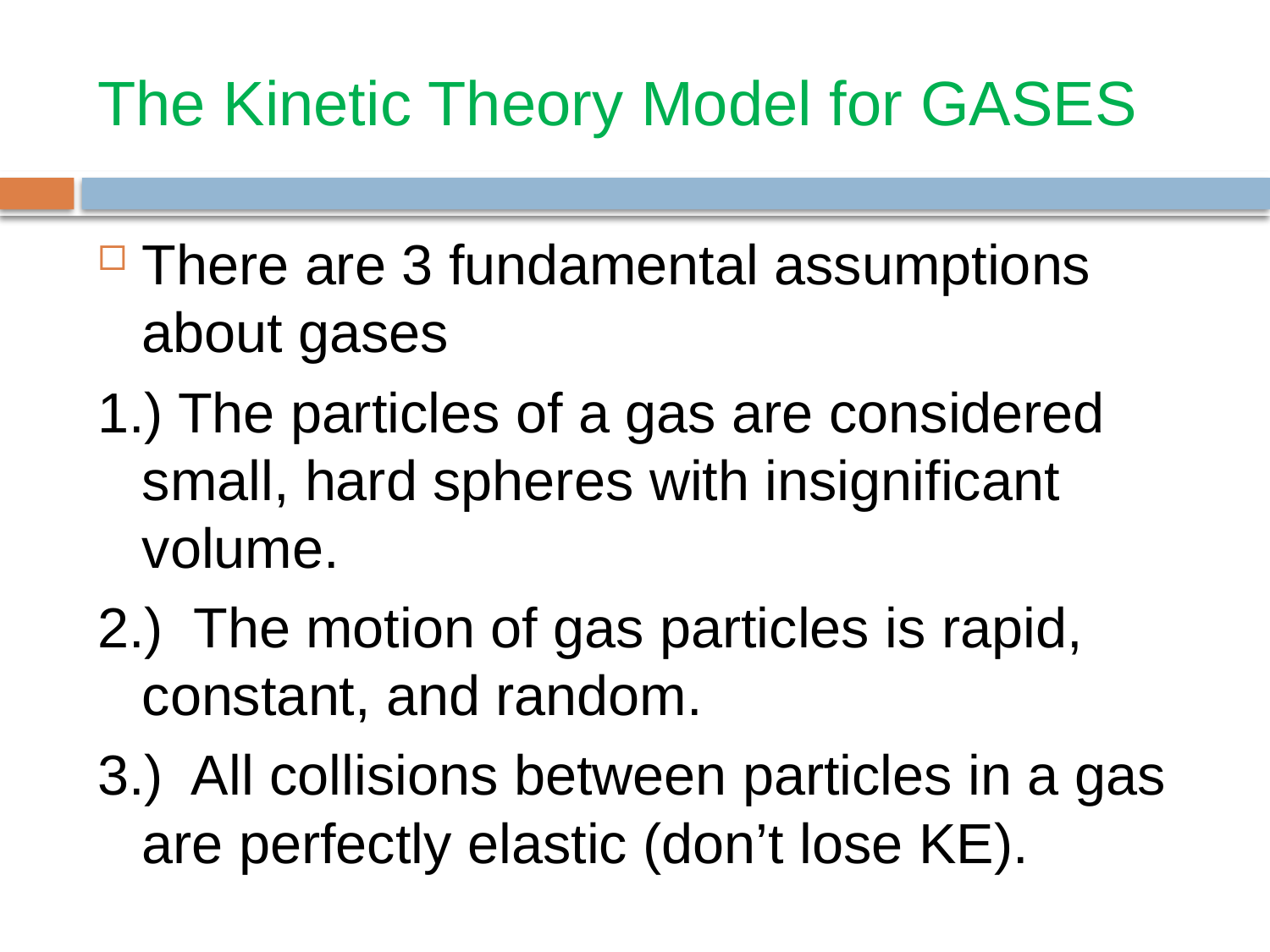

# The Kinetic Theory Model for GASES
There are 3 fundamental assumptions about gases
1.) The particles of a gas are considered small, hard spheres with insignificant volume.
2.)  The motion of gas particles is rapid, constant, and random.
3.)  All collisions between particles in a gas are perfectly elastic (don’t lose KE).